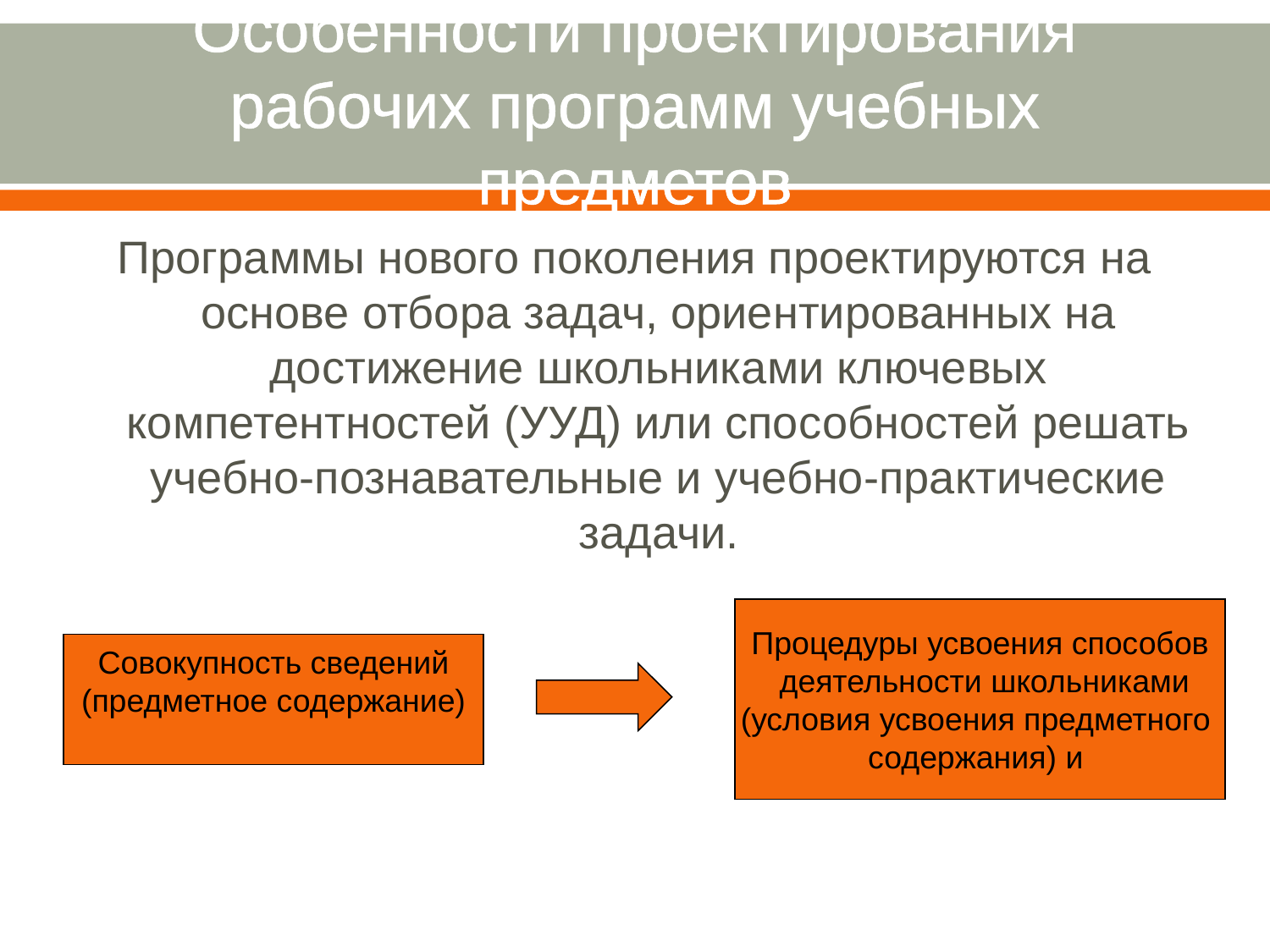

# Особенности проектирования рабочих программ учебных предметов
Программы нового поколения проектируются на основе отбора задач, ориентированных на достижение школьниками ключевых компетентностей (УУД) или способностей решать учебно-познавательные и учебно-практические задачи.

Процедуры усвоения способов
 деятельности школьниками
(условия усвоения предметного
содержания) и
Совокупность сведений
(предметное содержание)